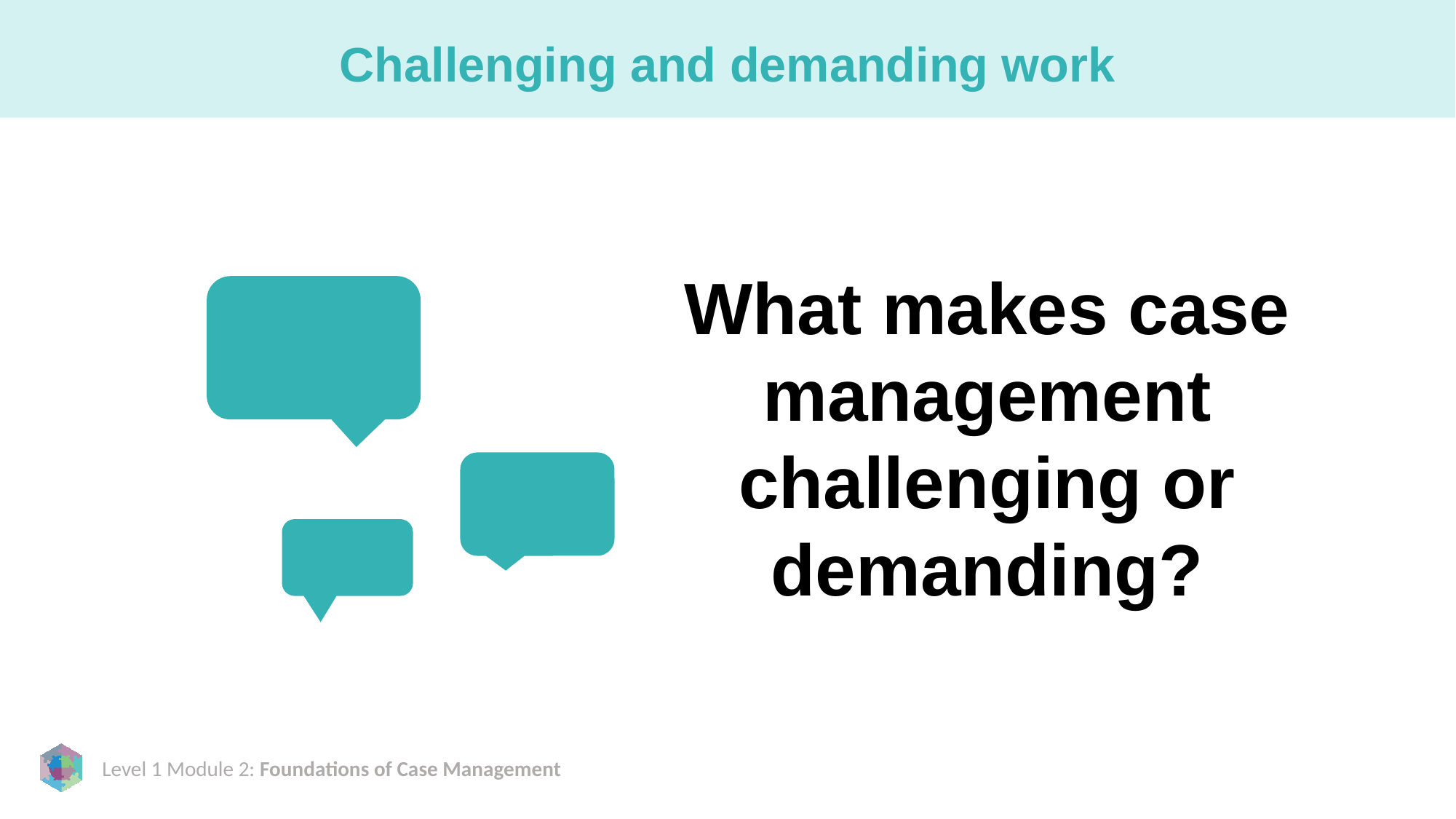

# Challenging and demanding work
What makes case management challenging or demanding?

Next steps
Closing